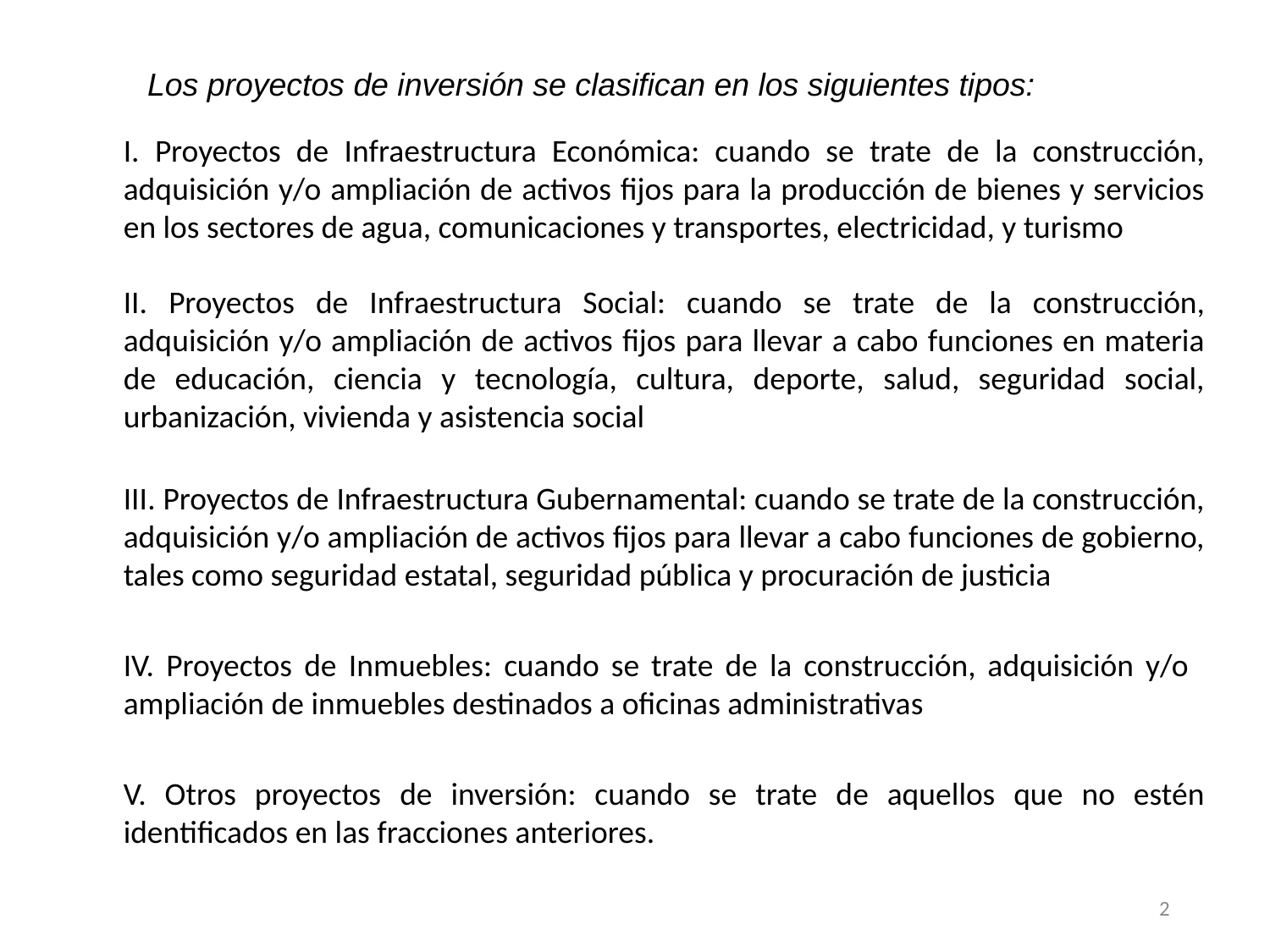

Los proyectos de inversión se clasifican en los siguientes tipos:
I. Proyectos de Infraestructura Económica: cuando se trate de la construcción, adquisición y/o ampliación de activos fijos para la producción de bienes y servicios en los sectores de agua, comunicaciones y transportes, electricidad, y turismo
II. Proyectos de Infraestructura Social: cuando se trate de la construcción, adquisición y/o ampliación de activos fijos para llevar a cabo funciones en materia de educación, ciencia y tecnología, cultura, deporte, salud, seguridad social, urbanización, vivienda y asistencia social
III. Proyectos de Infraestructura Gubernamental: cuando se trate de la construcción, adquisición y/o ampliación de activos fijos para llevar a cabo funciones de gobierno, tales como seguridad estatal, seguridad pública y procuración de justicia
IV. Proyectos de Inmuebles: cuando se trate de la construcción, adquisición y/o ampliación de inmuebles destinados a oficinas administrativas
V. Otros proyectos de inversión: cuando se trate de aquellos que no estén identificados en las fracciones anteriores.
2